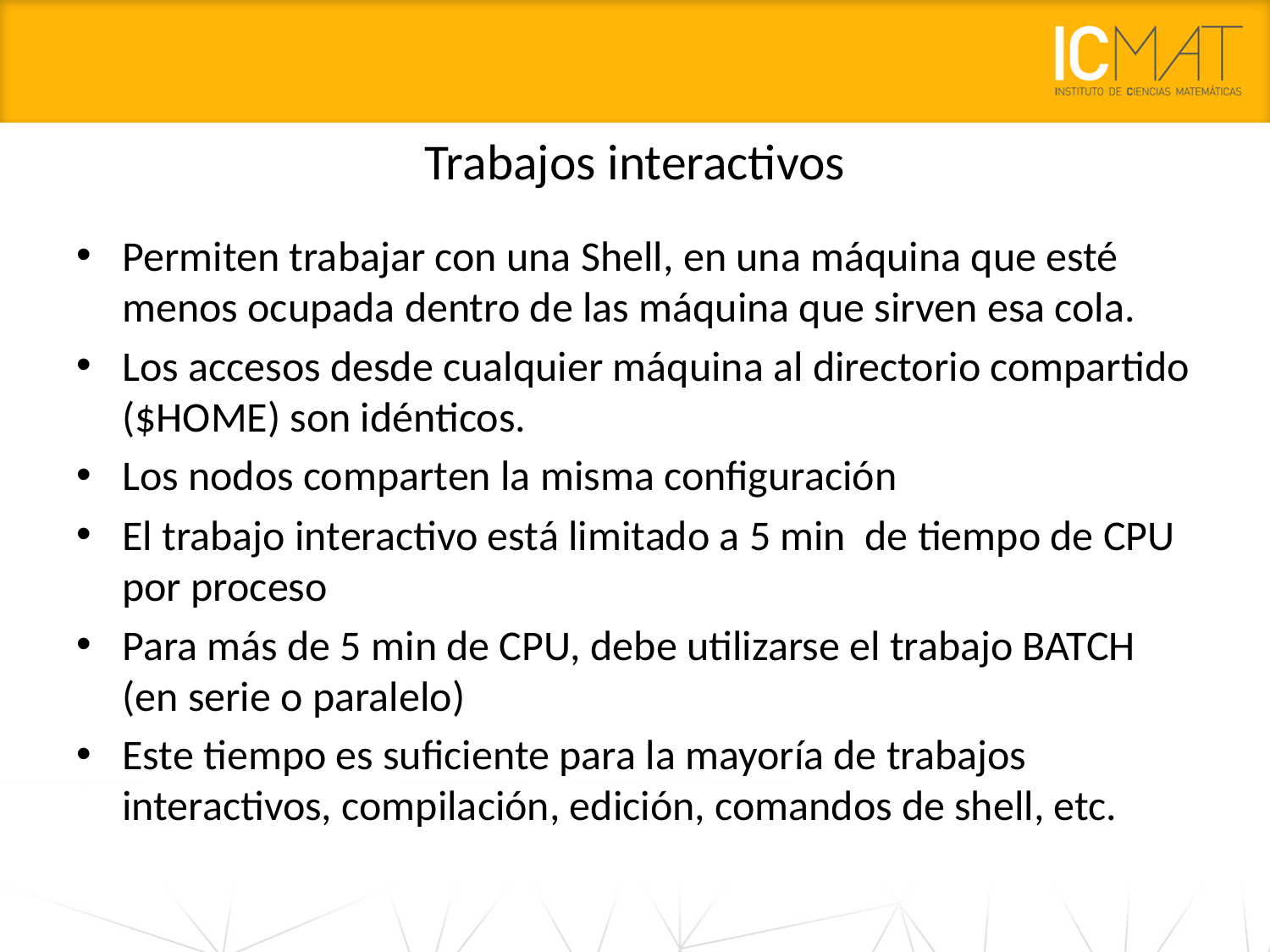

# Trabajos interactivos
Permiten trabajar con una Shell, en una máquina que esté menos ocupada dentro de las máquina que sirven esa cola.
Los accesos desde cualquier máquina al directorio compartido ($HOME) son idénticos.
Los nodos comparten la misma configuración
El trabajo interactivo está limitado a 5 min  de tiempo de CPU por proceso
Para más de 5 min de CPU, debe utilizarse el trabajo BATCH (en serie o paralelo)
Este tiempo es suficiente para la mayoría de trabajos interactivos, compilación, edición, comandos de shell, etc.